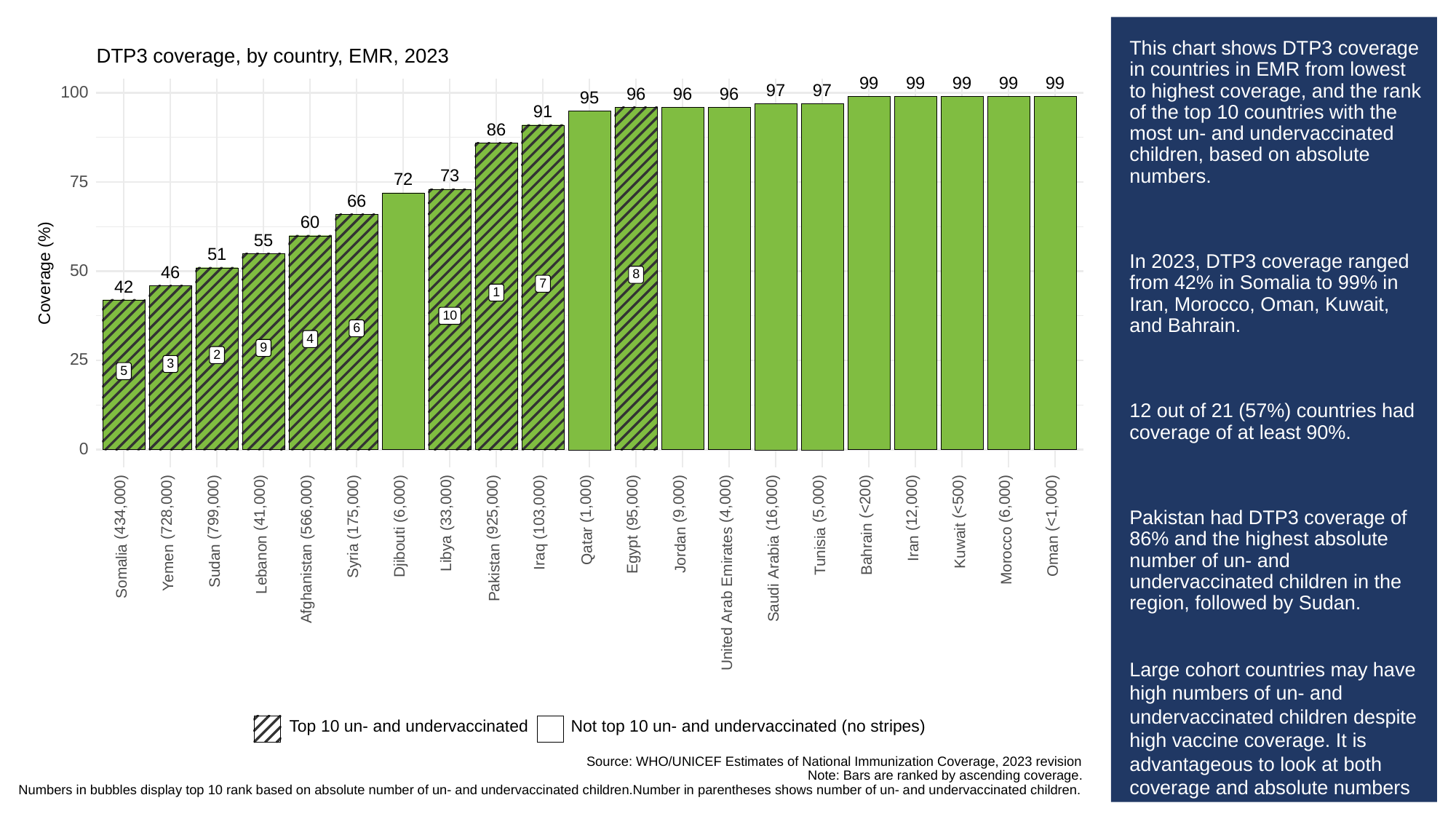

# This chart shows DTP3 coverage in countries in EMR from lowest to highest coverage, and the rank of the top 10 countries with the most un- and undervaccinated children, based on absolute numbers.

In 2023, DTP3 coverage ranged from 42% in Somalia to 99% in Iran, Morocco, Oman, Kuwait, and Bahrain.

12 out of 21 (57%) countries had coverage of at least 90%.

Pakistan had DTP3 coverage of 86% and the highest absolute number of un- and undervaccinated children in the region, followed by Sudan.

Large cohort countries may have high numbers of un- and undervaccinated children despite high vaccine coverage. It is advantageous to look at both coverage and absolute numbers of unvaccinated children to ensure vulnerable countries with small birth cohorts are not missed.

DTP3 coverage, by country, EMR, 2023
99
99
99
99
99

97
97
100
96
96
96
95

91

86

73

72
75

66

60

55

51

50

Coverage (%)

46

8

7

42

1

10

6

4

9

2

25

3

5

0

(<200)
(<500)
(6,000)
(1,000)
(9,000)
(4,000)
(5,000)
(6,000)
(41,000)
(33,000)
(95,000)
(16,000)
(12,000)
(<1,000)
(434,000)
(728,000)
(799,000)
(566,000)
(175,000)
(925,000)
(103,000)
Qatar
Kuwait
Iran
Bahrain
Jordan
Djibouti
Tunisia
Libya
Egypt
Iraq
Morocco
Oman
Emirates
Arabia
Syria
Lebanon
Sudan
Yemen
Somalia
Pakistan
Afghanistan
Saudi
Arab
United

Not top 10 un- and undervaccinated (no stripes)
Top 10 un- and undervaccinated

Source: WHO/UNICEF Estimates of National Immunization Coverage, 2023 revision
Note: Bars are ranked by ascending coverage.
Numbers in bubbles display top 10 rank based on absolute number of un- and undervaccinated children.Number in parentheses shows number of un- and undervaccinated children.